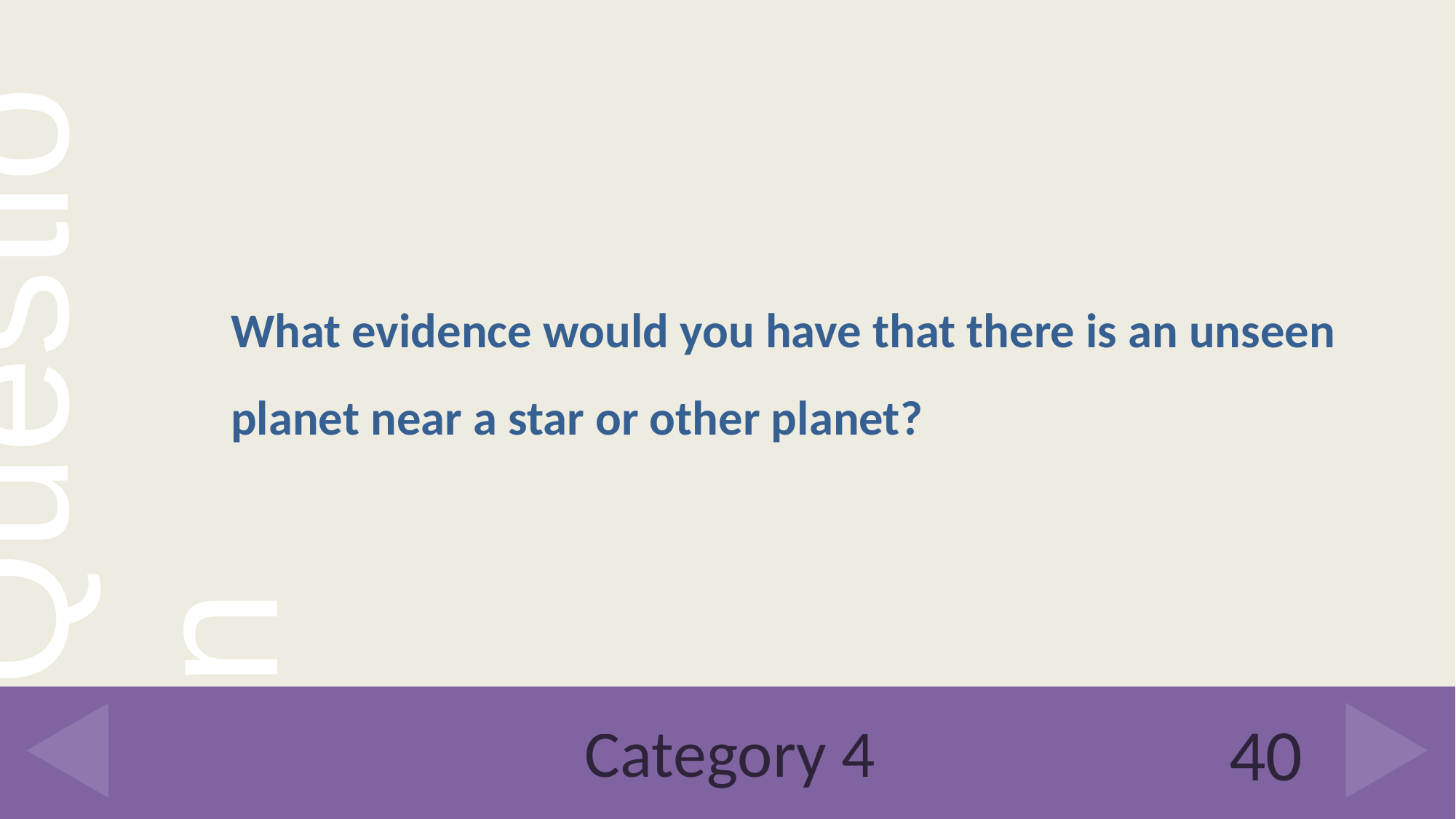

What evidence would you have that there is an unseen planet near a star or other planet?
# Category 4
40